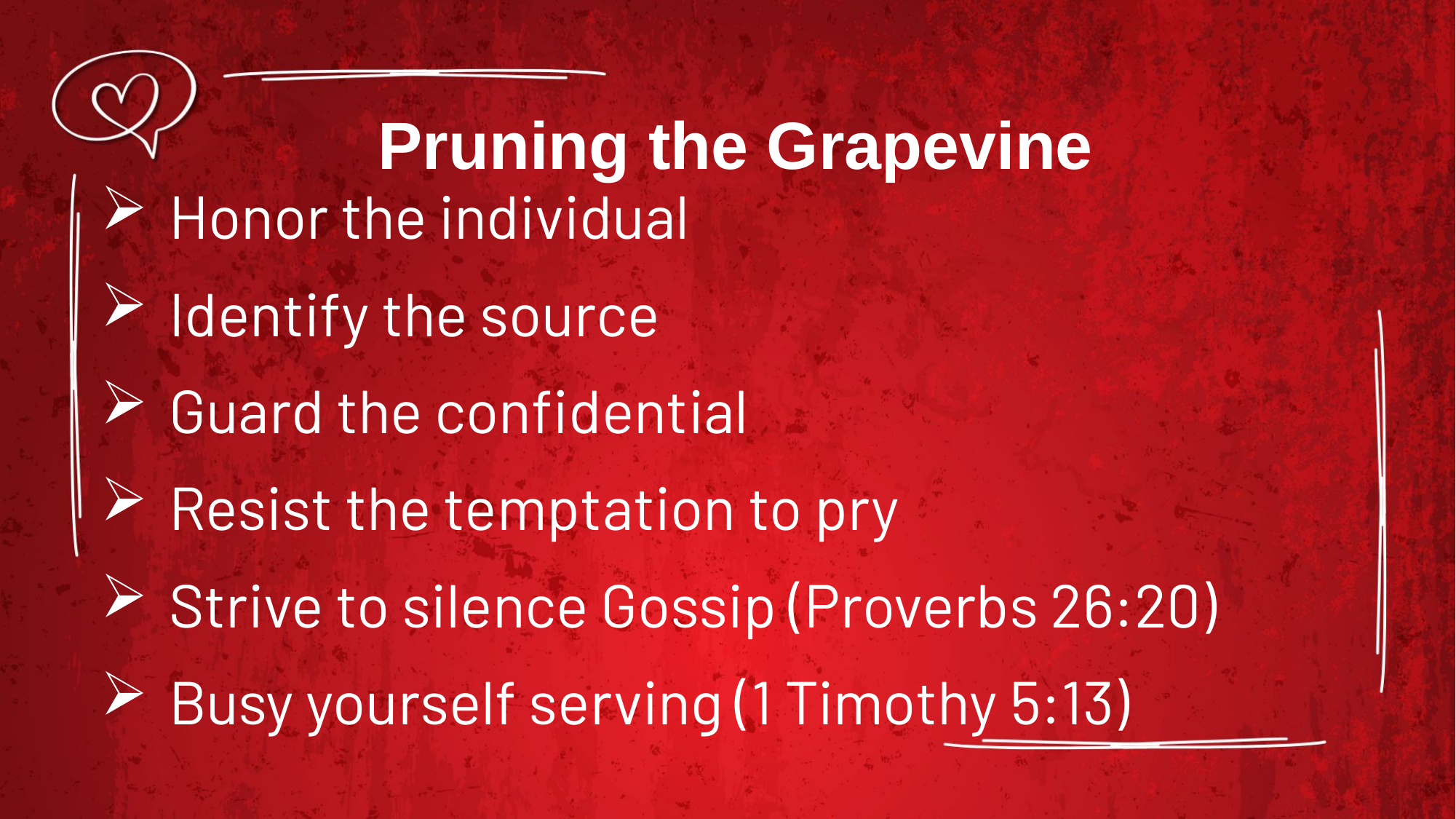

# Pruning the Grapevine
Honor the individual
Identify the source
Guard the confidential
Resist the temptation to pry
Strive to silence Gossip (Proverbs 26:20)
Busy yourself serving (1 Timothy 5:13)